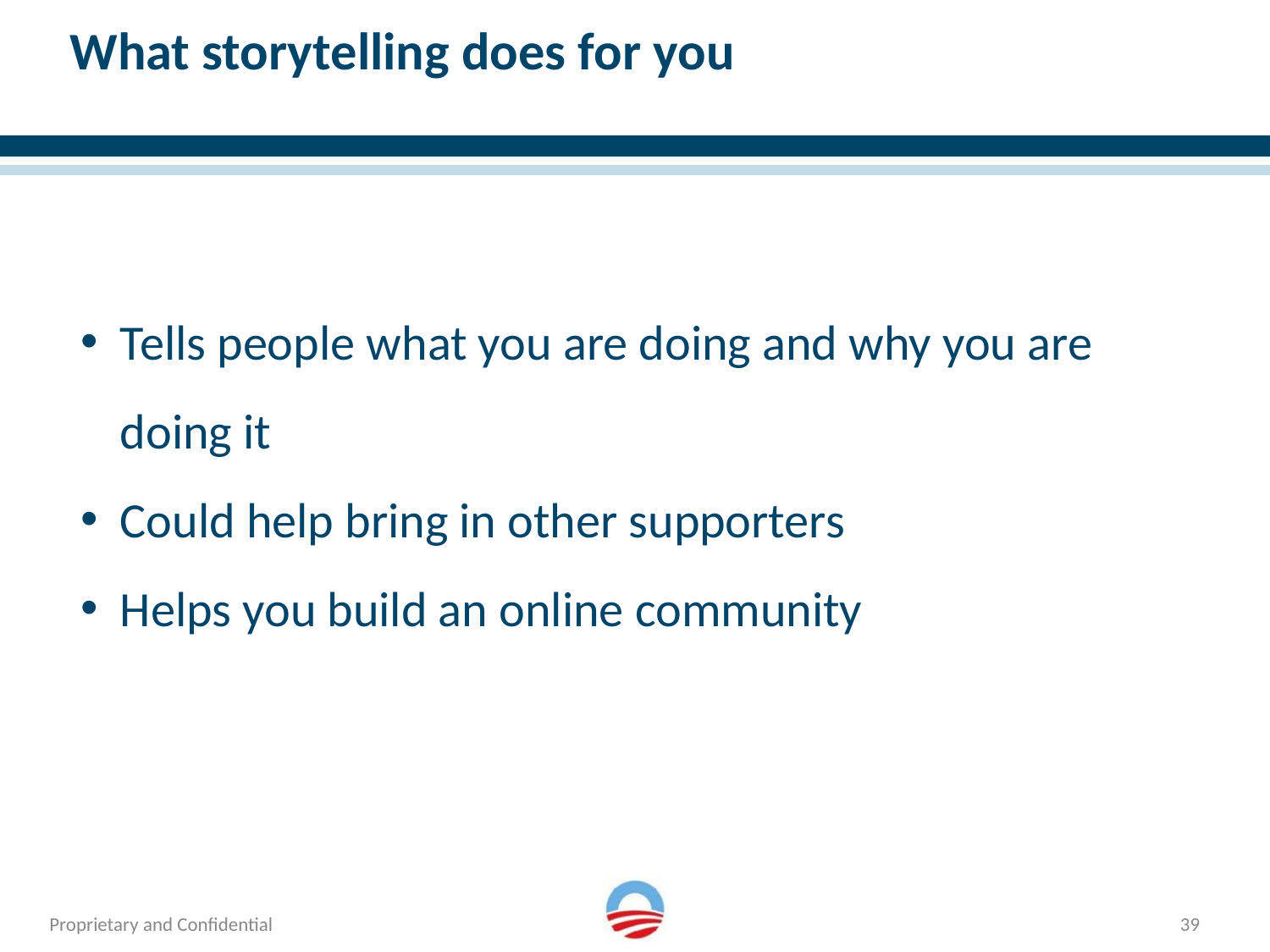

# What storytelling does for you
Tells people what you are doing and why you are doing it
Could help bring in other supporters
Helps you build an online community
39